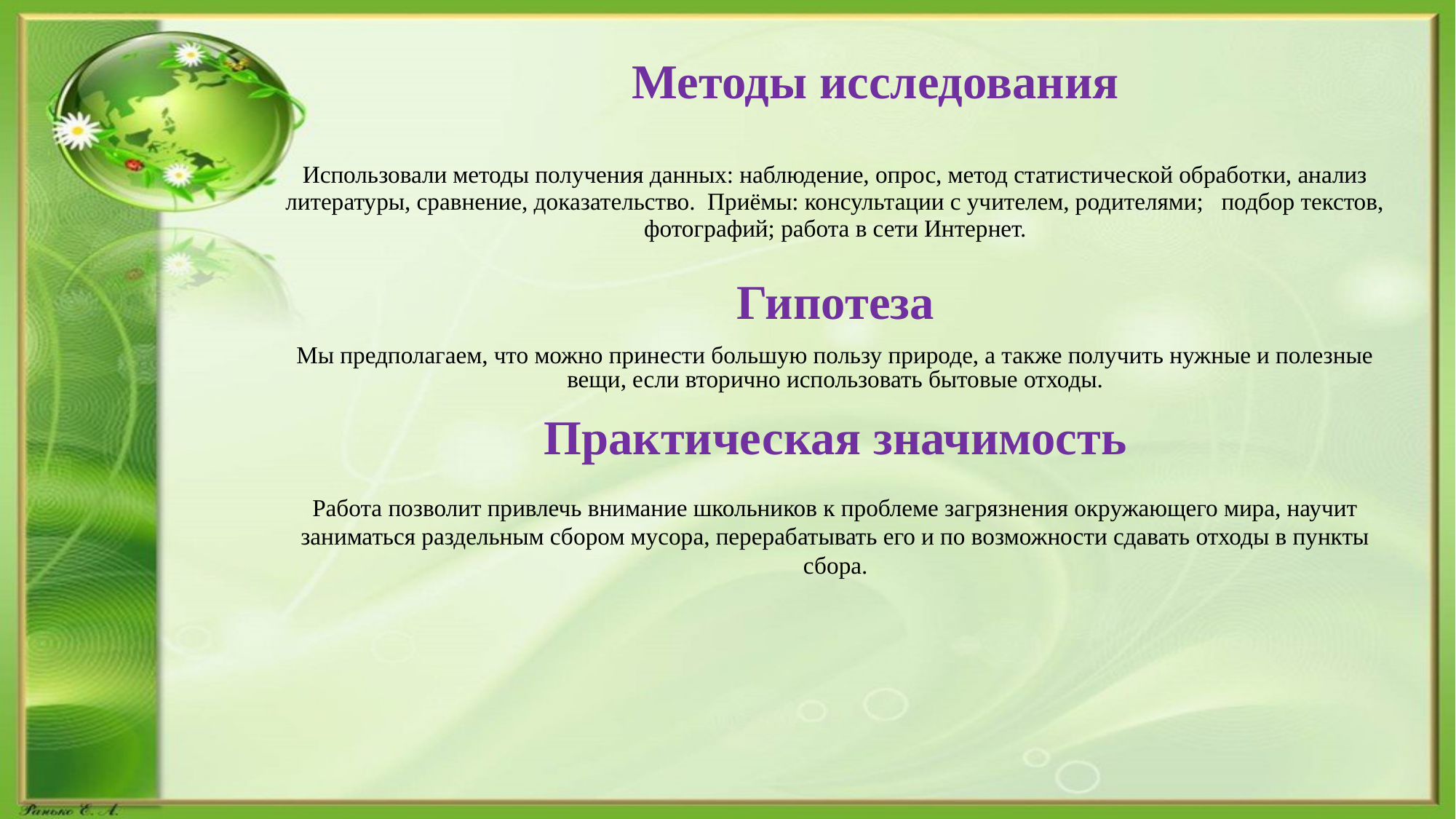

Методы исследования

Использовали методы получения данных: наблюдение, опрос, метод статистической обработки, анализ литературы, сравнение, доказательство.  Приёмы: консультации с учителем, родителями;   подбор текстов, фотографий; работа в сети Интернет.

Гипотеза
Мы предполагаем, что можно принести большую пользу природе, а также получить нужные и полезные вещи, если вторично использовать бытовые отходы.
Практическая значимость
Работа позволит привлечь внимание школьников к проблеме загрязнения окружающего мира, научит заниматься раздельным сбором мусора, перерабатывать его и по возможности сдавать отходы в пункты сбора.